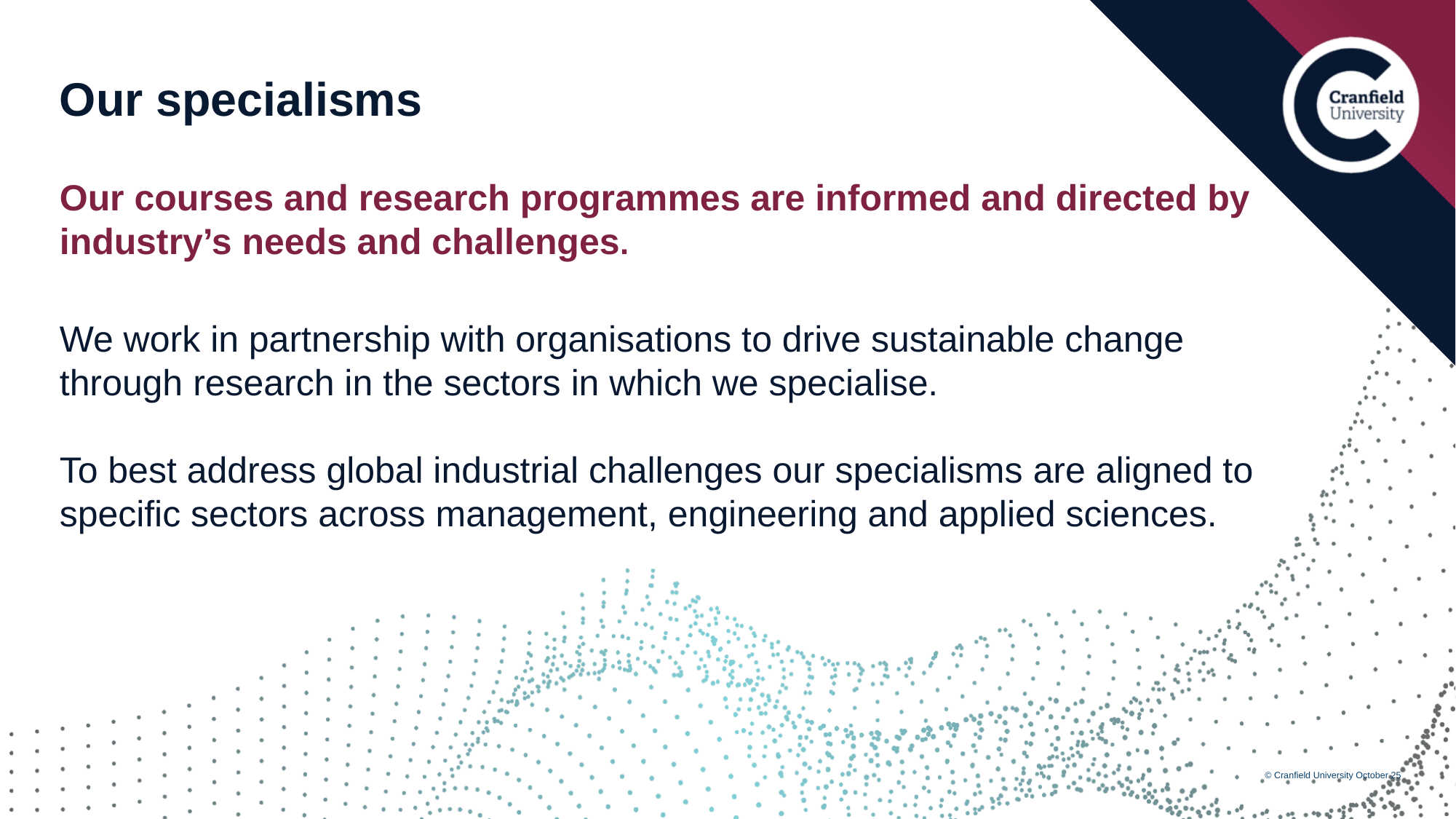

# Our specialisms
Our courses and research programmes are informed and directed by industry’s needs and challenges.
We work in partnership with organisations to drive sustainable change through research in the sectors in which we specialise.

To best address global industrial challenges our specialisms are aligned to specific sectors across management, engineering and applied sciences.